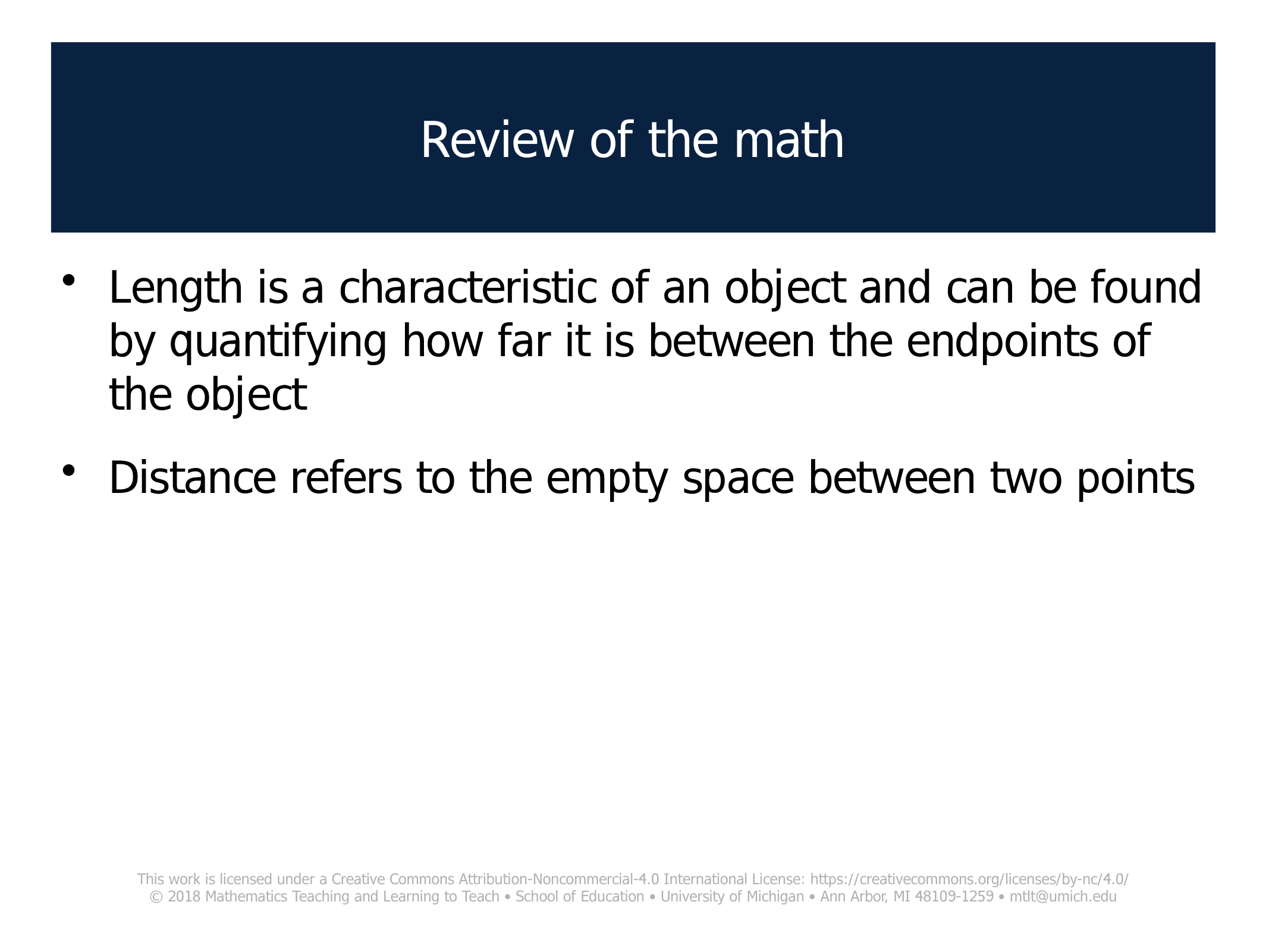

# Review of the math
Length is a characteristic of an object and can be found by quantifying how far it is between the endpoints of the object
Distance refers to the empty space between two points
This work is licensed under a Creative Commons Attribution-Noncommercial-4.0 International License: https://creativecommons.org/licenses/by-nc/4.0/
© 2018 Mathematics Teaching and Learning to Teach • School of Education • University of Michigan • Ann Arbor, MI 48109-1259 • mtlt@umich.edu